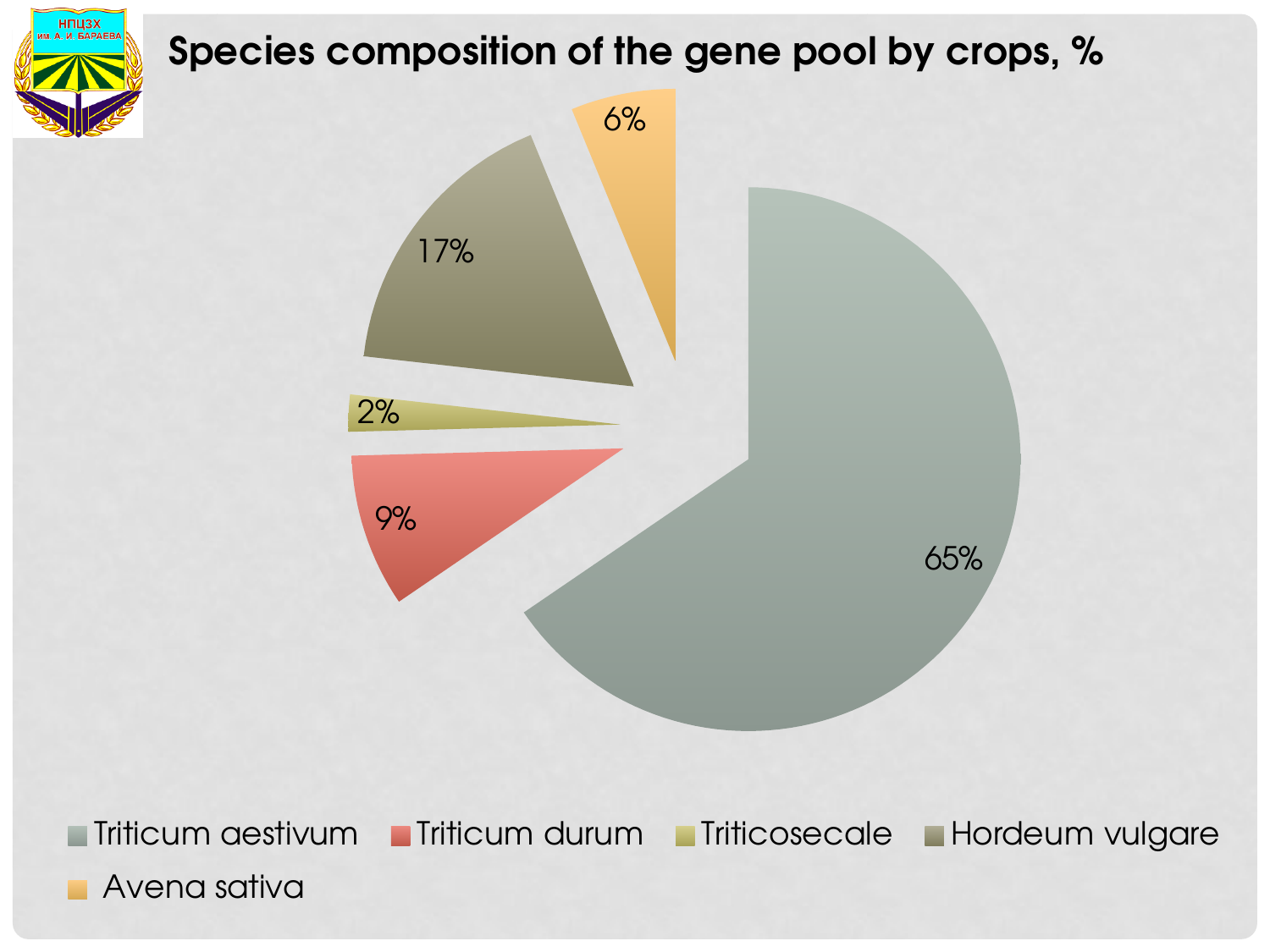

### Chart: Species composition of the gene pool by crops, %

| Category | Видовой состав генофонда по культурам, % |
|---|---|
| Triticum aestivum | 65.4 |
| Triticum durum | 9.1 |
| Triticosecale | 2.2 |
| Hordeum vulgare | 17.0 |
|  Avena sativa | 6.2 |